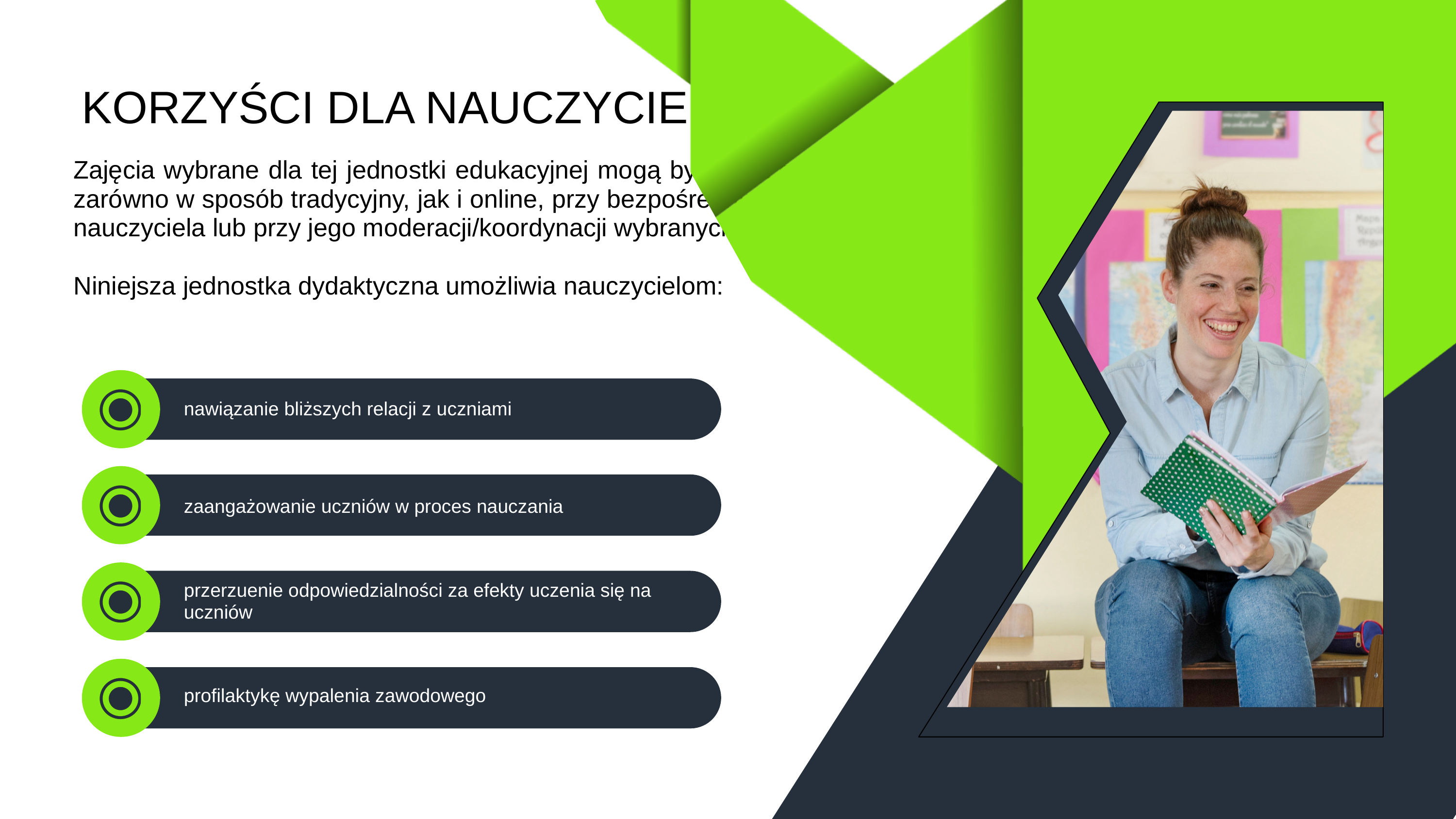

KORZYŚCI DLA NAUCZYCIELI

Zajęcia wybrane dla tej jednostki edukacyjnej mogą być realizowane zarówno w sposób tradycyjny, jak i online, przy bezpośrednim udziale nauczyciela lub przy jego moderacji/koordynacji wybranych zadań.

Niniejsza jednostka dydaktyczna umożliwia nauczycielom:

nawiązanie bliższych relacji z uczniami

zaangażowanie uczniów w proces nauczania

przerzuenie odpowiedzialności za efekty uczenia się na uczniów

profilaktykę wypalenia zawodowego